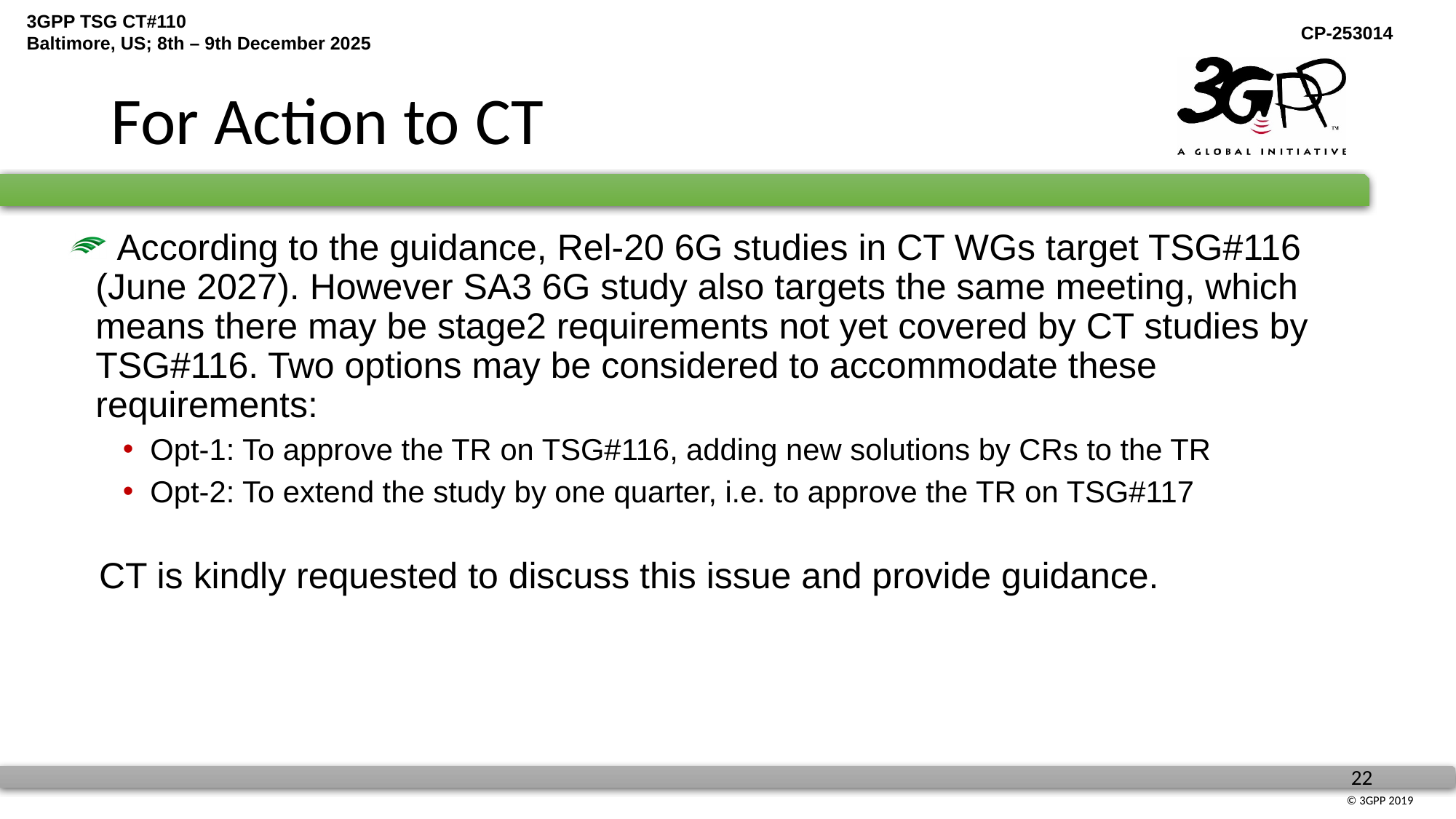

# For Action to CT
 According to the guidance, Rel-20 6G studies in CT WGs target TSG#116 (June 2027). However SA3 6G study also targets the same meeting, which means there may be stage2 requirements not yet covered by CT studies by TSG#116. Two options may be considered to accommodate these requirements:
Opt-1: To approve the TR on TSG#116, adding new solutions by CRs to the TR
Opt-2: To extend the study by one quarter, i.e. to approve the TR on TSG#117
   CT is kindly requested to discuss this issue and provide guidance.